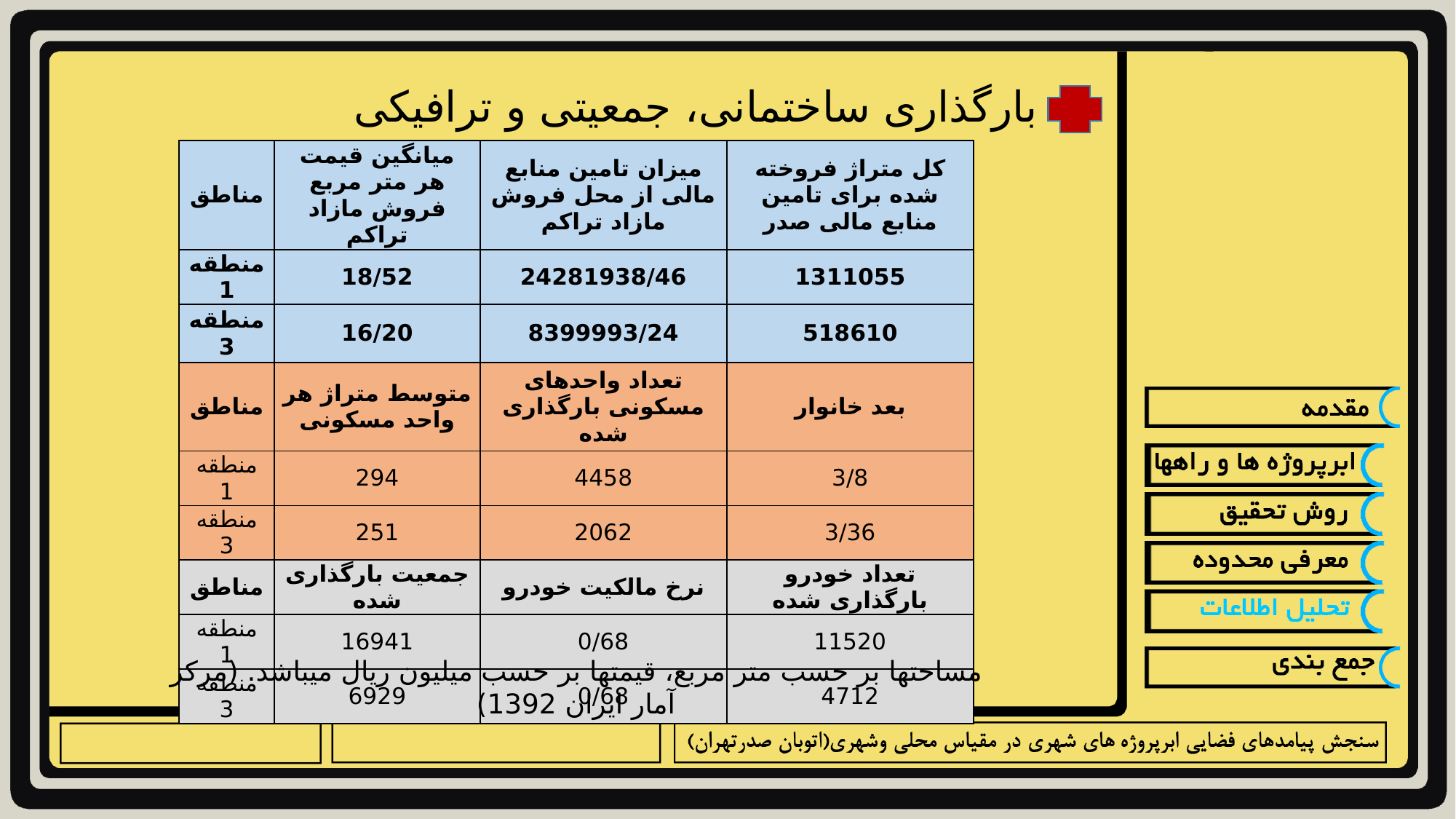

بارگذاری ساختمانی، جمعیتی و ترافیکی

| مناطق | میانگین قیمت هر متر مربع فروش مازاد تراکم | میزان تامین منابع مالی از محل فروش مازاد تراکم | کل متراژ فروخته شده برای تامین منابع مالی صدر |
| --- | --- | --- | --- |
| منطقه 1 | 18/52 | 24281938/46 | 1311055 |
| منطقه 3 | 16/20 | 8399993/24 | 518610 |
| مناطق | متوسط متراژ هر واحد مسکونی | تعداد واحدهای مسکونی بارگذاری شده | بعد خانوار |
| منطقه 1 | 294 | 4458 | 3/8 |
| منطقه 3 | 251 | 2062 | 3/36 |
| مناطق | جمعیت بارگذاری شده | نرخ مالکیت خودرو | تعداد خودرو بارگذاری شده |
| منطقه 1 | 16941 | 0/68 | 11520 |
| منطقه 3 | 6929 | 0/68 | 4712 |

مساحت­ها بر حسب متر مربع، قیمت­ها بر حسب میلیون ریال می­باشد. (مرکز آمار ایران 1392)